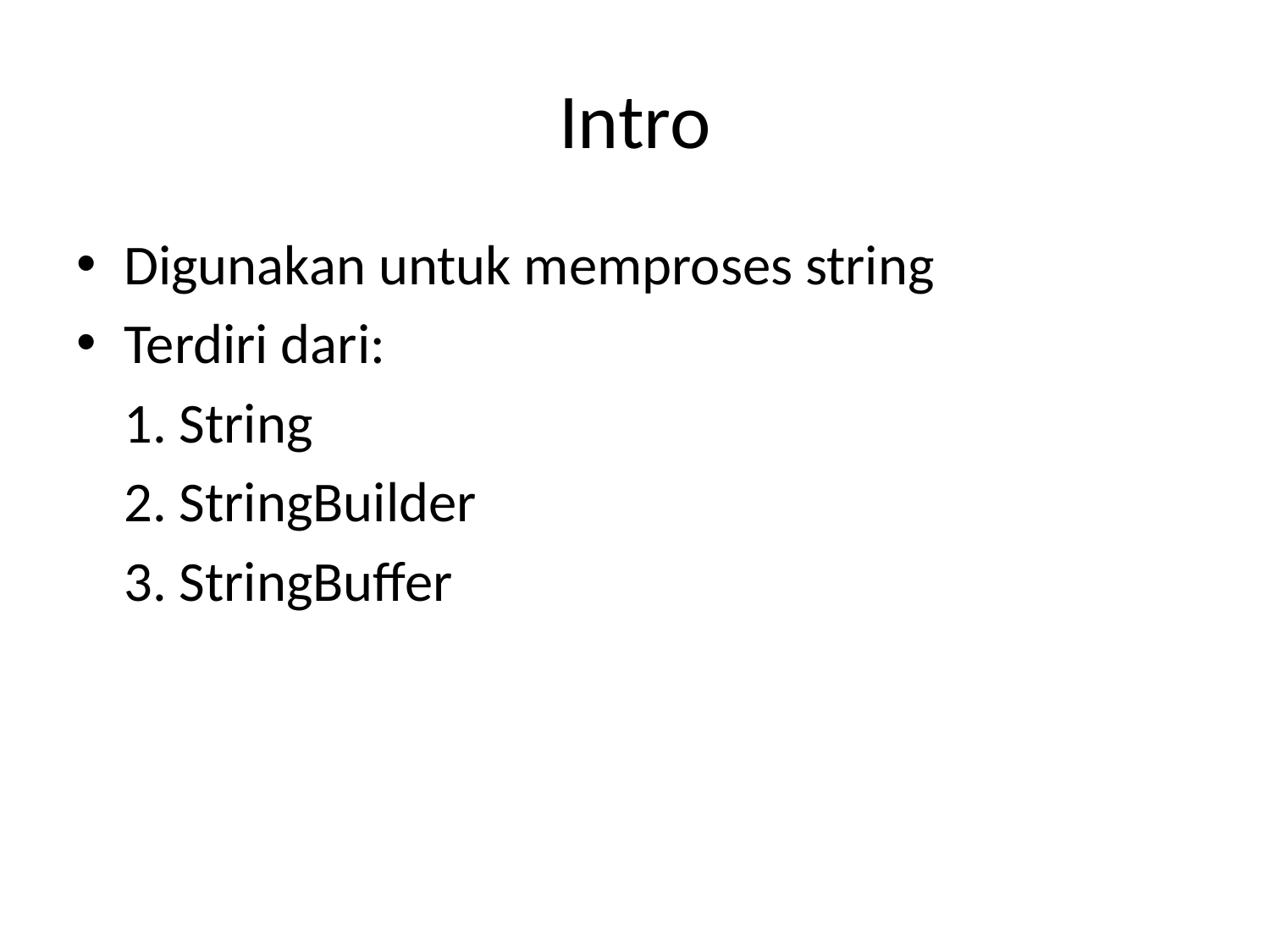

# Intro
Digunakan untuk memproses string
Terdiri dari:
	1. String
	2. StringBuilder
	3. StringBuffer